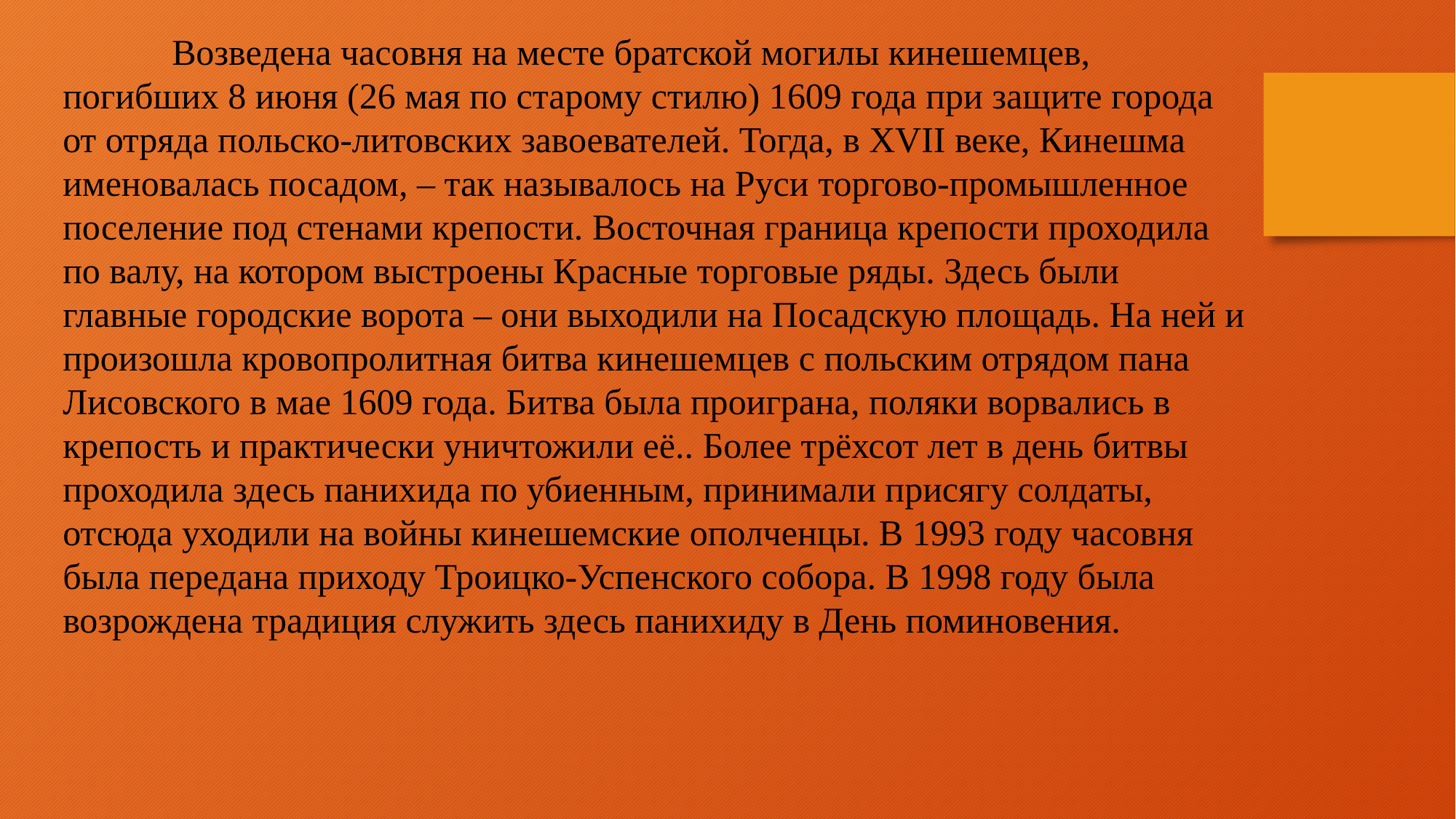

Возведена часовня на месте братской могилы кинешемцев, погибших 8 июня (26 мая по старому стилю) 1609 года при защите города от отряда польско-литовских завоевателей. Тогда, в XVII веке, Кинешма именовалась посадом, – так называлось на Руси торгово-промышленное поселение под стенами крепости. Восточная граница крепости проходила по валу, на котором выстроены Красные торговые ряды. Здесь были главные городские ворота – они выходили на Посадскую площадь. На ней и произошла кровопролитная битва кинешемцев с польским отрядом пана Лисовского в мае 1609 года. Битва была проиграна, поляки ворвались в крепость и практически уничтожили её.. Более трёхсот лет в день битвы проходила здесь панихида по убиенным, принимали присягу солдаты, отсюда уходили на войны кинешемские ополченцы. В 1993 году часовня была передана приходу Троицко-Успенского собора. В 1998 году была возрождена традиция служить здесь панихиду в День поминовения.